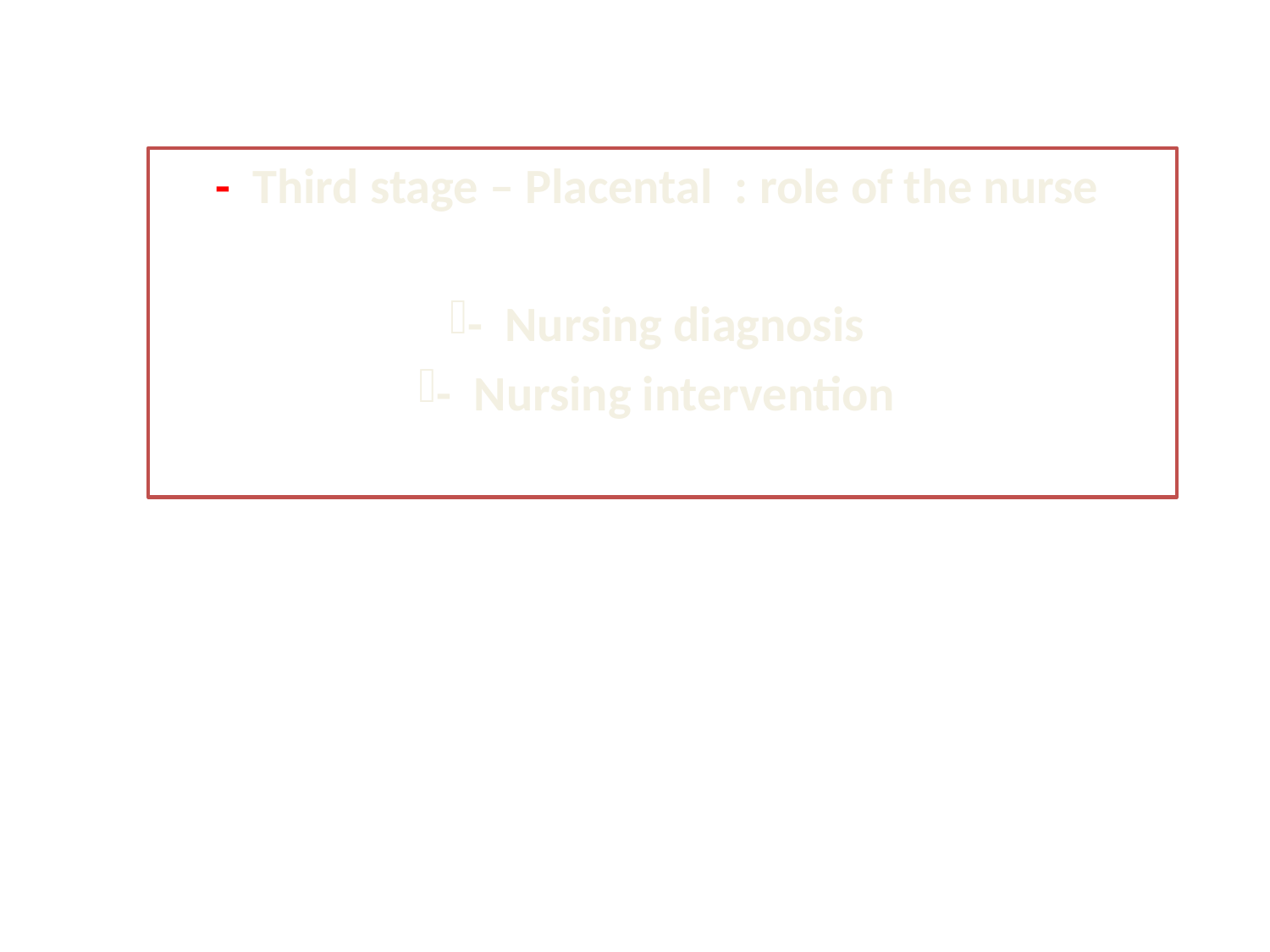

-  Third stage – Placental  : role of the nurse

-  Nursing diagnosis
-  Nursing intervention